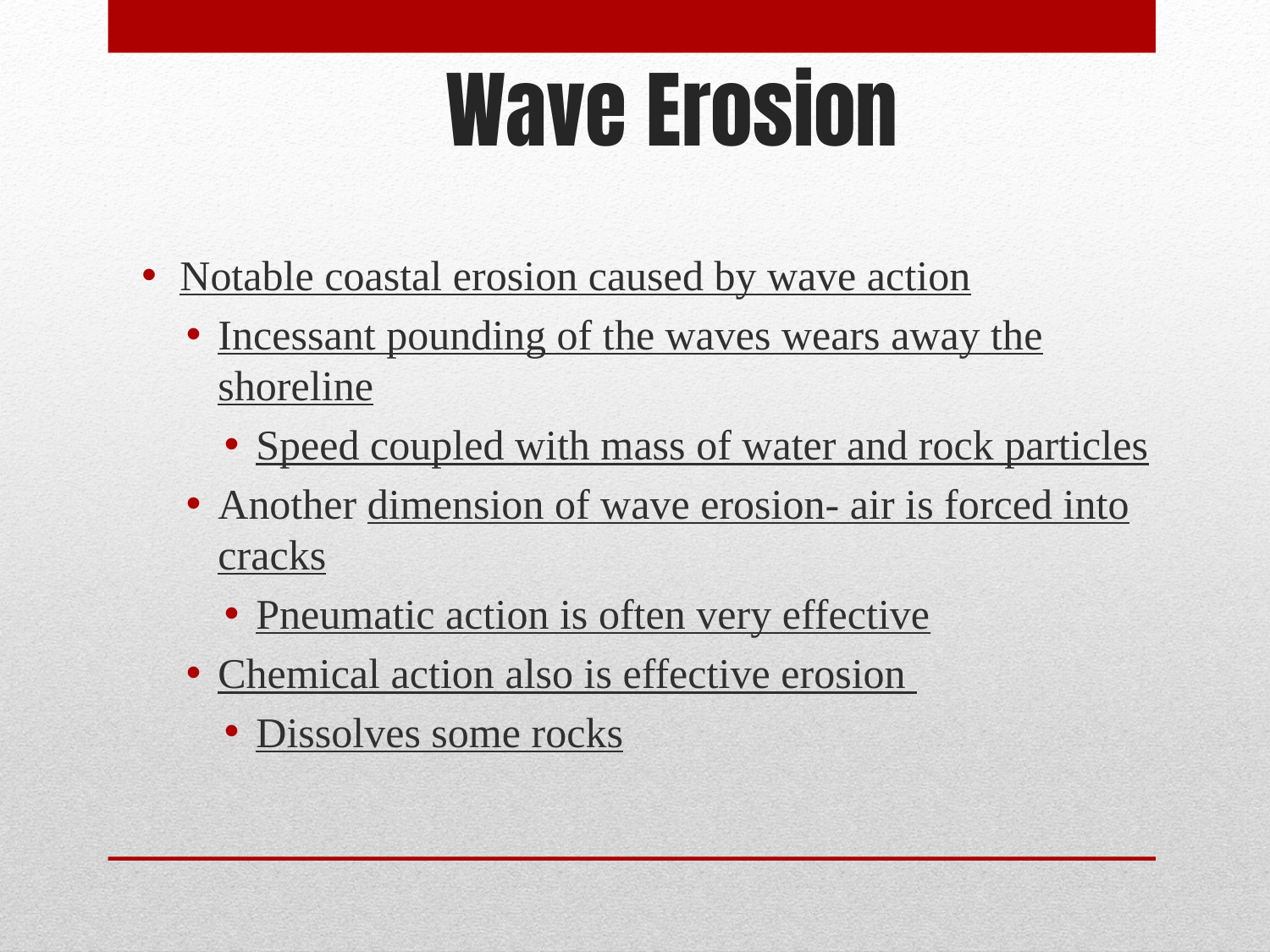

Wave Erosion
Notable coastal erosion caused by wave action
Incessant pounding of the waves wears away the shoreline
Speed coupled with mass of water and rock particles
Another dimension of wave erosion- air is forced into cracks
Pneumatic action is often very effective
Chemical action also is effective erosion
Dissolves some rocks